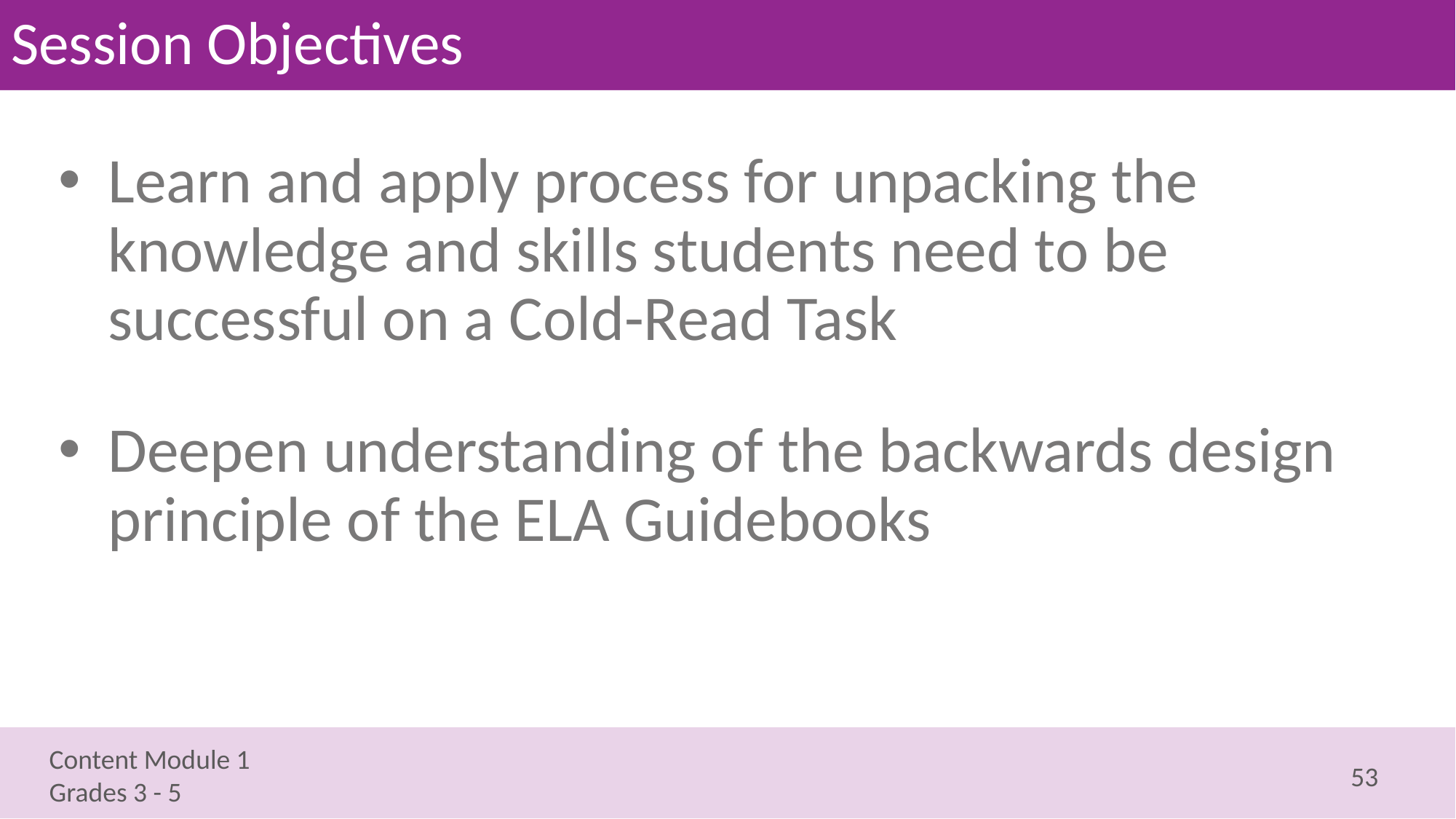

# Session Objectives
Learn and apply process for unpacking the knowledge and skills students need to be successful on a Cold-Read Task

Deepen understanding of the backwards design principle of the ELA Guidebooks
53